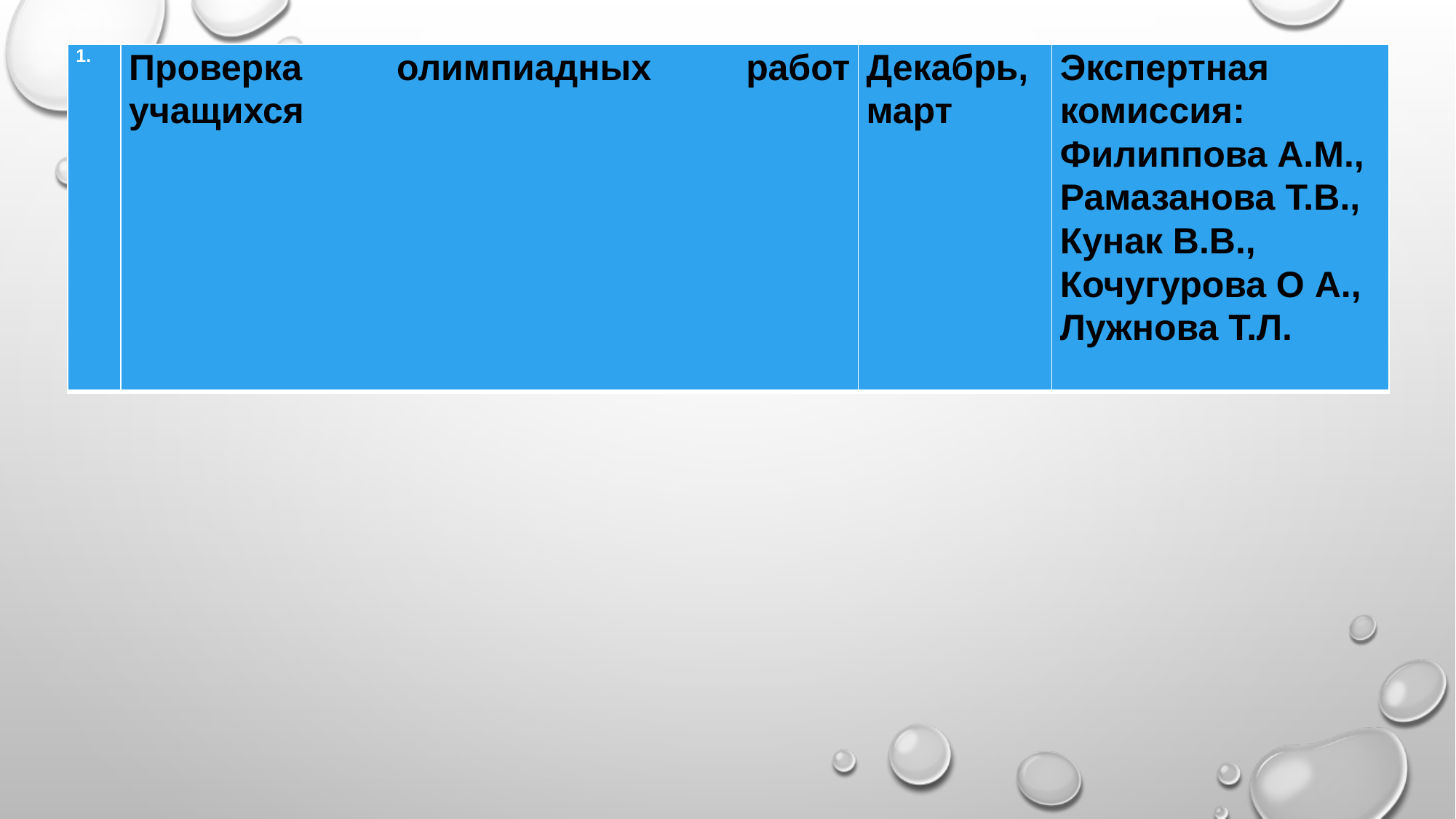

| 1. | Проверка олимпиадных работ учащихся | Декабрь, март | Экспертная комиссия: Филиппова А.М., Рамазанова Т.В., Кунак В.В., Кочугурова О А., Лужнова Т.Л. |
| --- | --- | --- | --- |